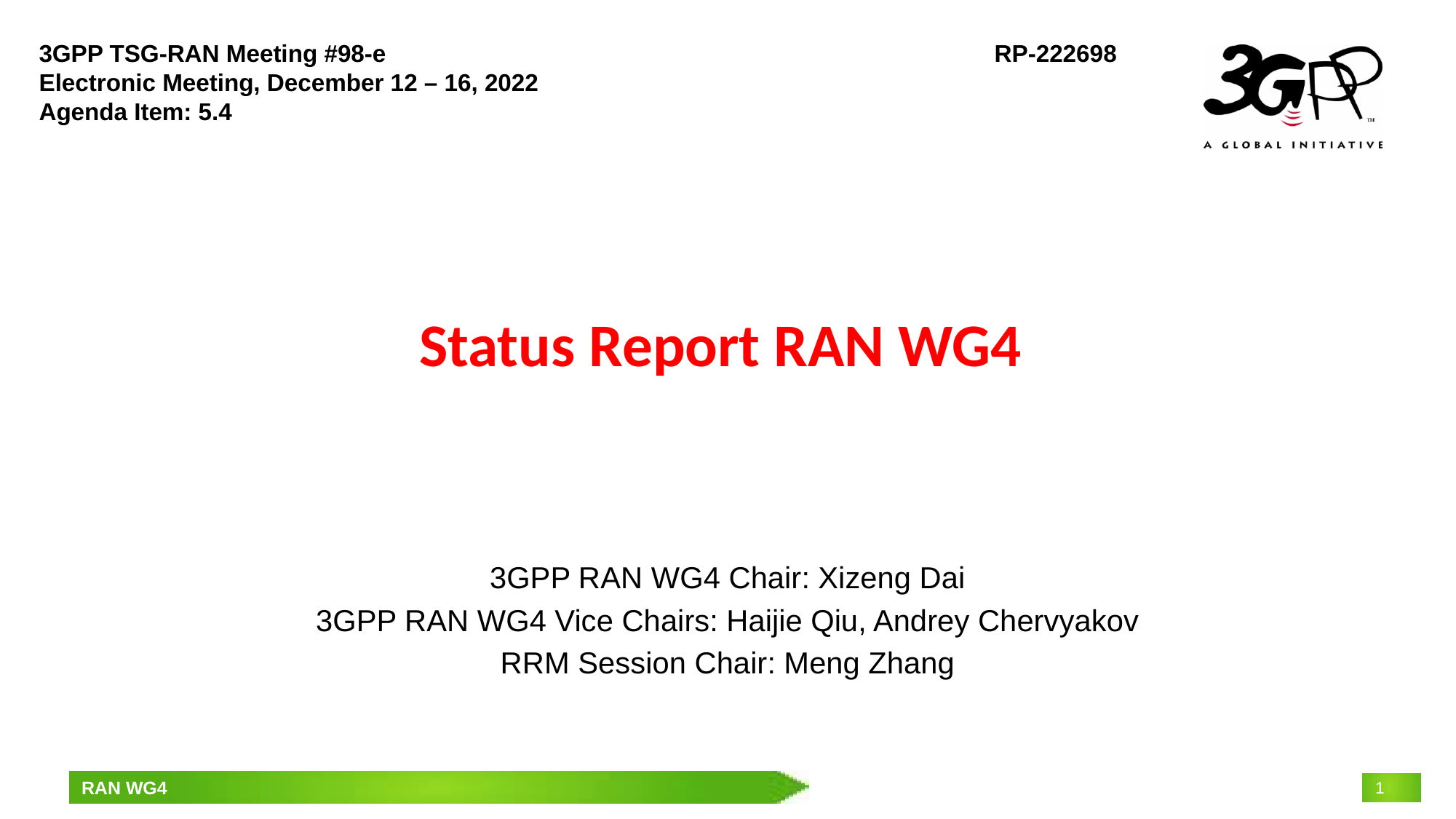

3GPP TSG-RAN Meeting #98-e
Electronic Meeting, December 12 – 16, 2022
Agenda Item: 5.4
RP‑222698
# Status Report RAN WG4
3GPP RAN WG4 Chair: Xizeng Dai
3GPP RAN WG4 Vice Chairs: Haijie Qiu, Andrey Chervyakov
RRM Session Chair: Meng Zhang